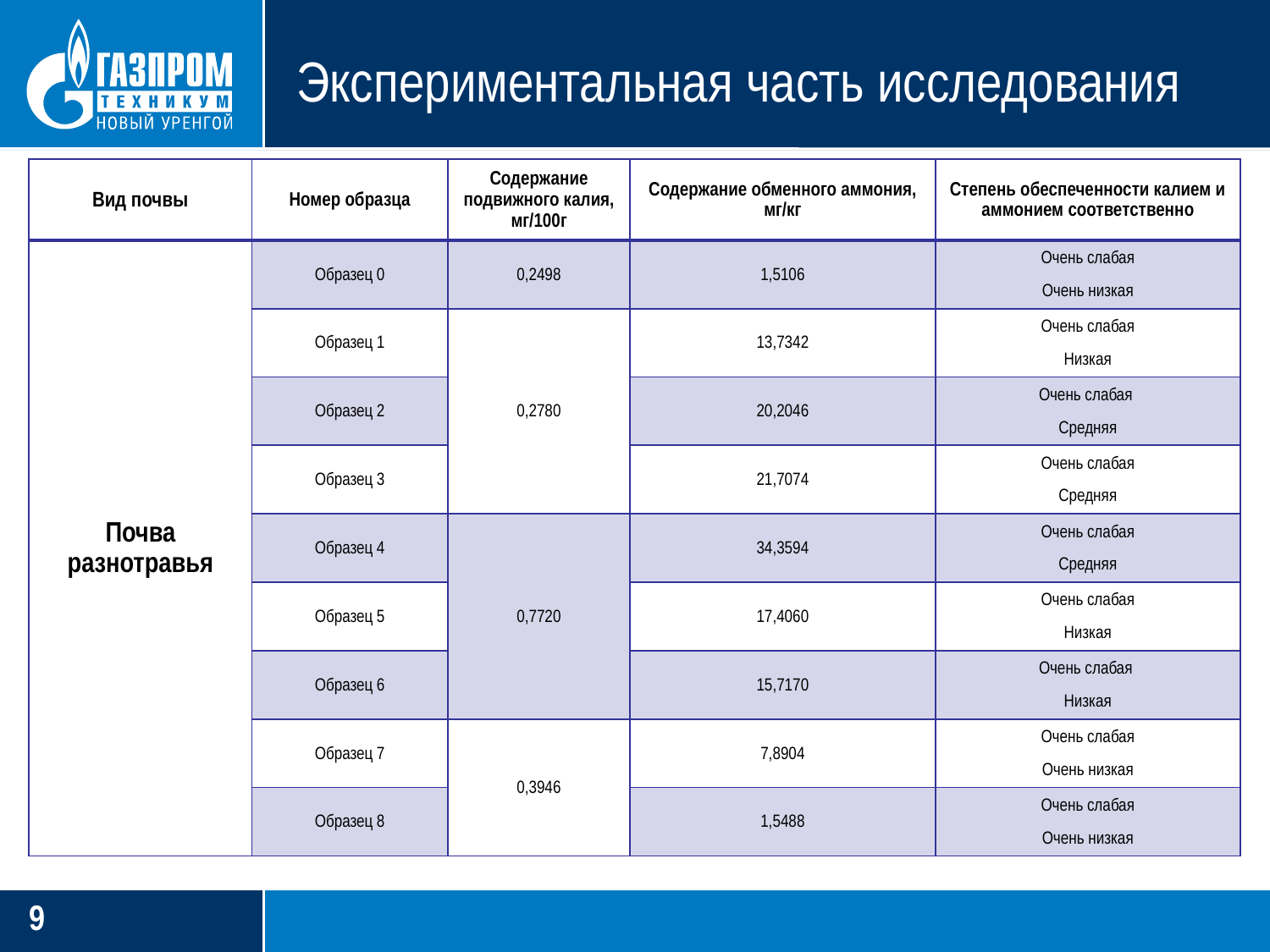

# Экспериментальная часть исследования
| Вид почвы | Номер образца | Содержание подвижного калия, мг/100г | Содержание обменного аммония, мг/кг | Степень обеспеченности калием и аммонием соответственно |
| --- | --- | --- | --- | --- |
| Почва разнотравья | Образец 0 | 0,2498 | 1,5106 | Очень слабая Очень низкая |
|  | Образец 1 | 0,2780 | 13,7342 | Очень слабая Низкая |
|  | Образец 2 |  | 20,2046 | Очень слабая  Средняя |
|  | Образец 3 |  | 21,7074 | Очень слабая Средняя |
|  | Образец 4 | 0,7720 | 34,3594 | Очень слабая Средняя |
|  | Образец 5 |  | 17,4060 | Очень слабая Низкая |
|  | Образец 6 |  | 15,7170 | Очень слабая  Низкая |
|  | Образец 7 | 0,3946 | 7,8904 | Очень слабая Очень низкая |
|  | Образец 8 |  | 1,5488 | Очень слабая Очень низкая |
9